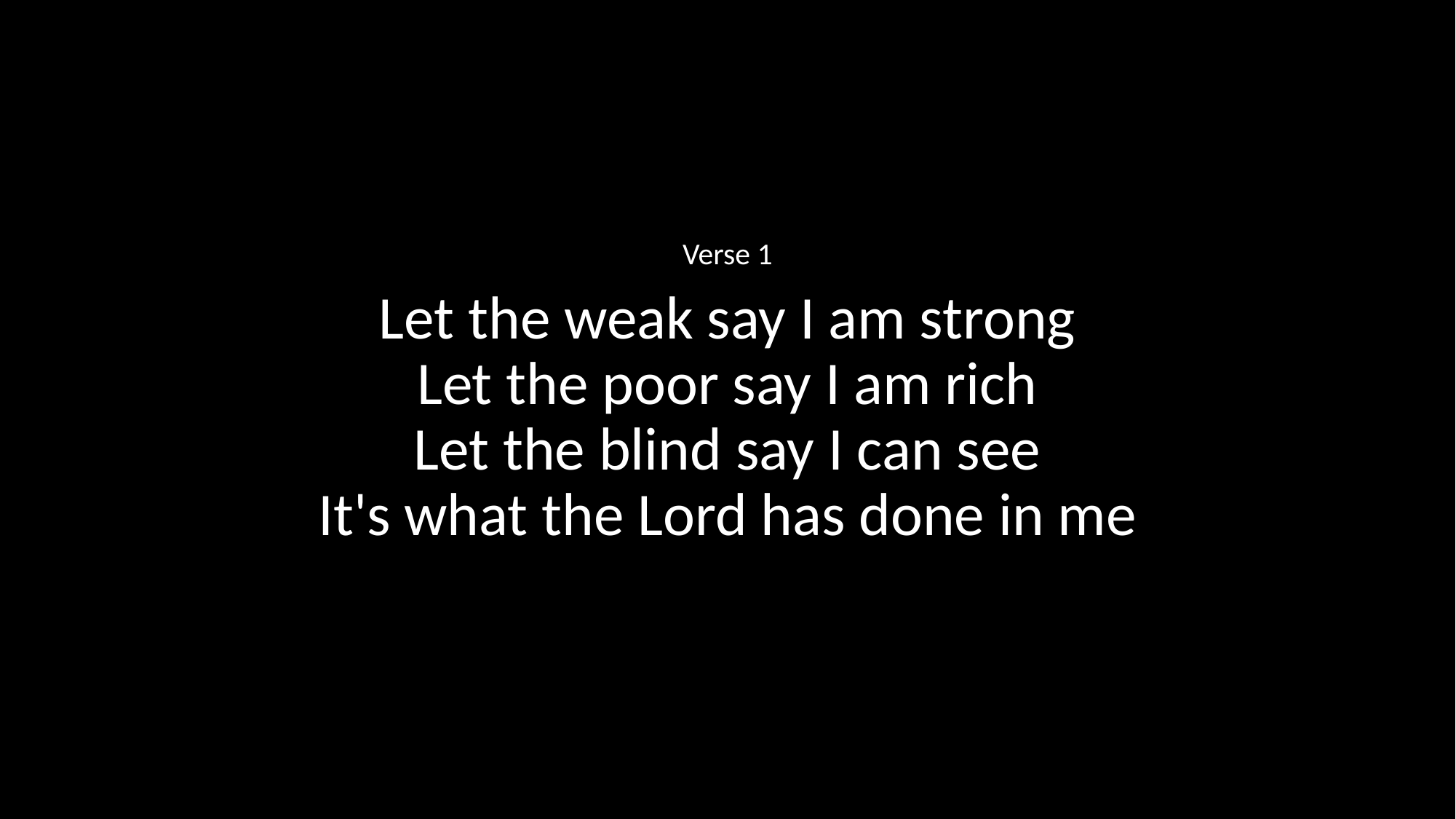

Verse 1
Let the weak say I am strong
Let the poor say I am rich
Let the blind say I can see
It's what the Lord has done in me